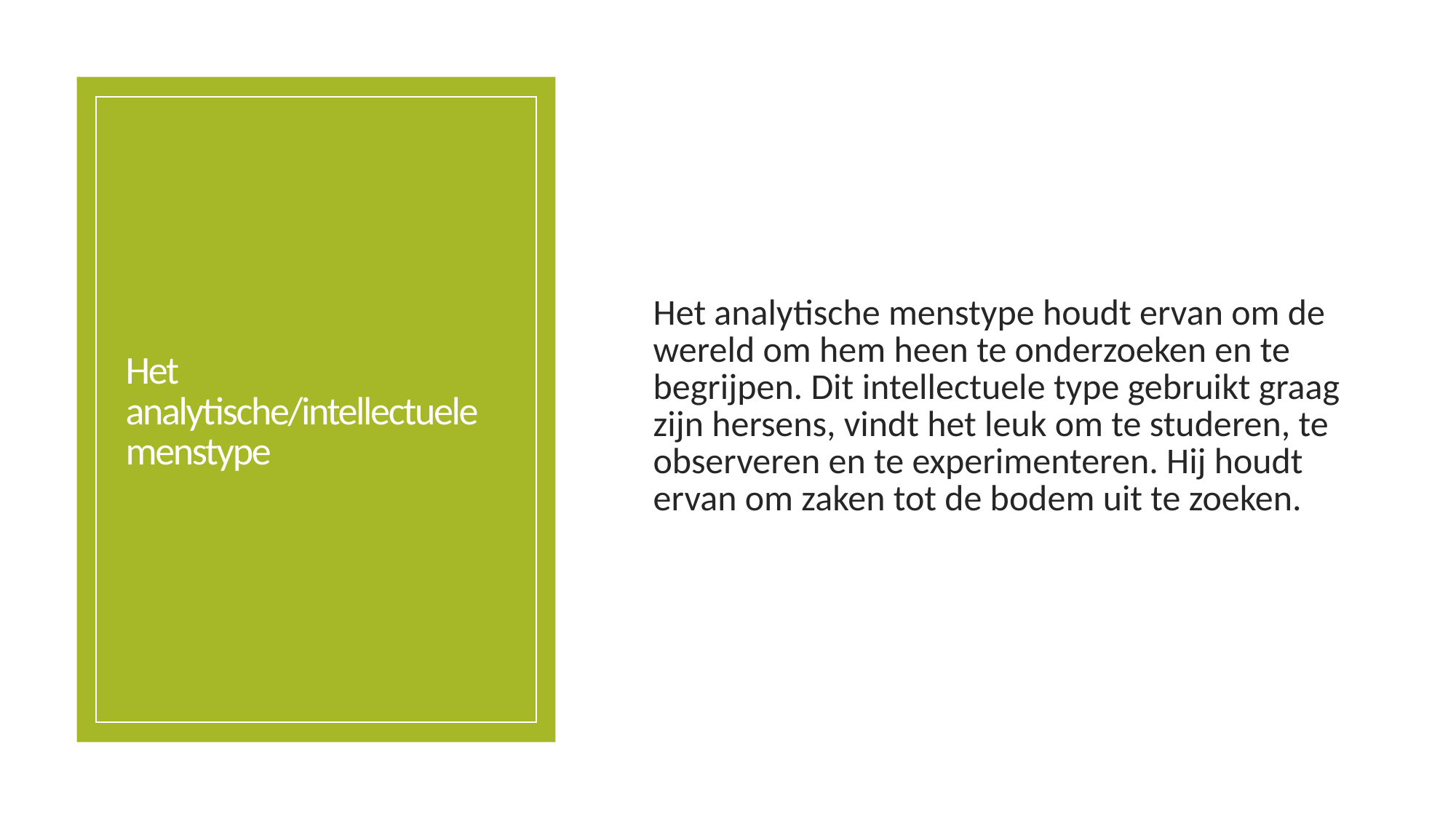

# Het analytische/intellectuele menstype
Het analytische menstype houdt ervan om de wereld om hem heen te onderzoeken en te begrijpen. Dit intellectuele type gebruikt graag zijn hersens, vindt het leuk om te studeren, te observeren en te experimenteren. Hij houdt ervan om zaken tot de bodem uit te zoeken.